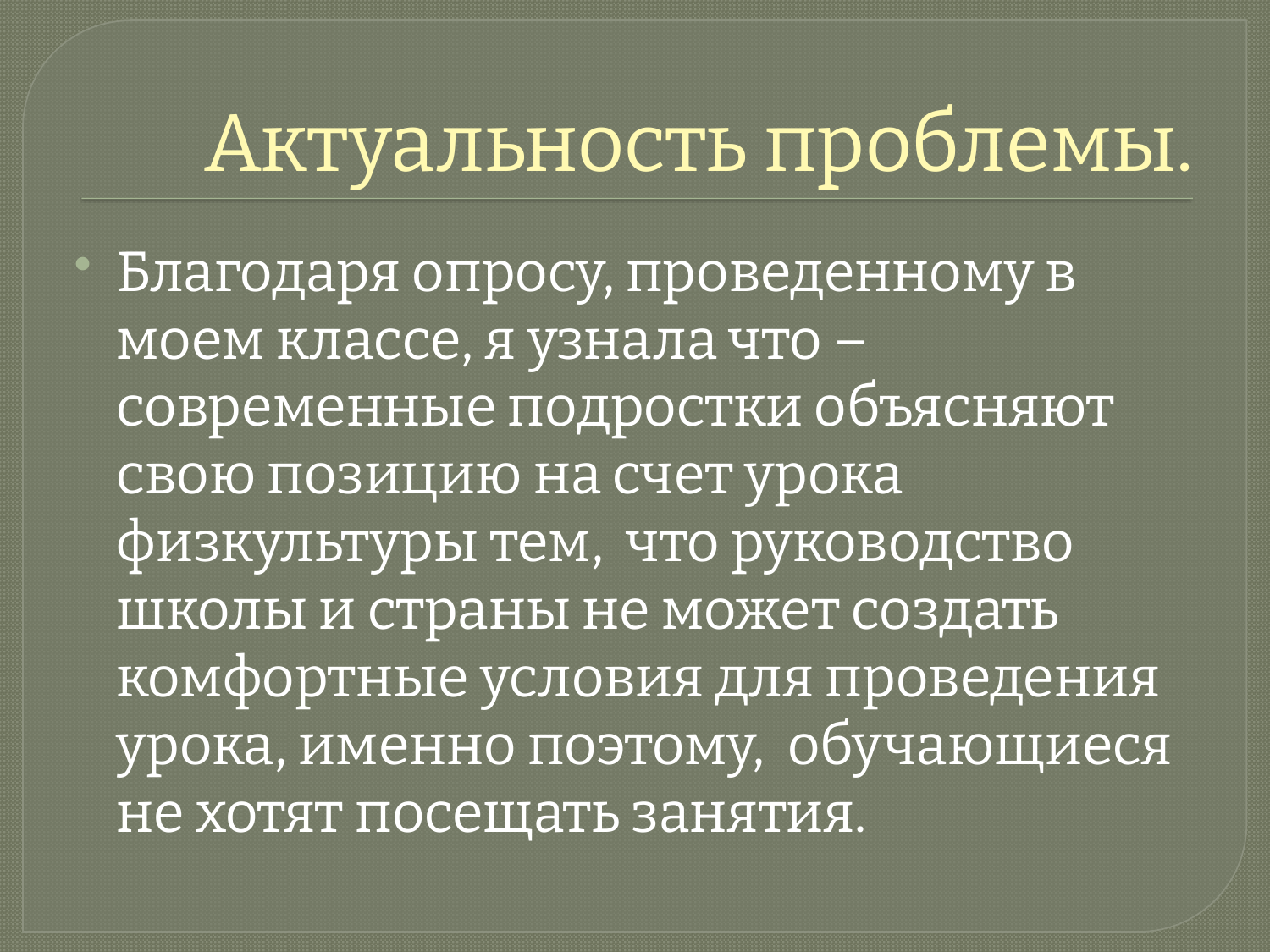

# Актуальность проблемы.
Благодаря опросу, проведенному в моем классе, я узнала что – современные подростки объясняют свою позицию на счет урока физкультуры тем,  что руководство школы и страны не может создать комфортные условия для проведения урока, именно поэтому,  обучающиеся не хотят посещать занятия.